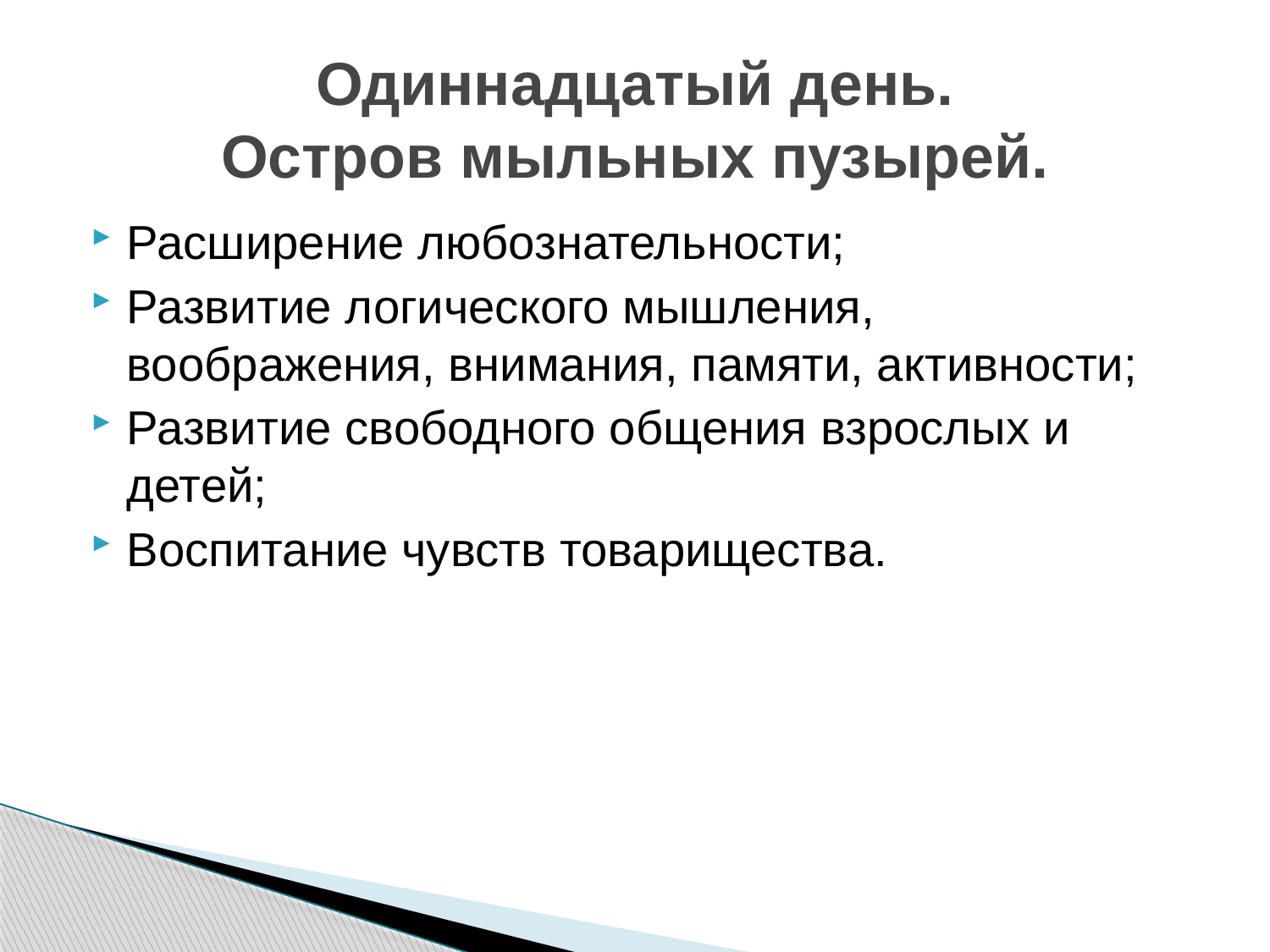

# Одиннадцатый день. Остров мыльных пузырей.
Расширение любознательности;
Развитие логического мышления, воображения, внимания, памяти, активности;
Развитие свободного общения взрослых и детей;
Воспитание чувств товарищества.